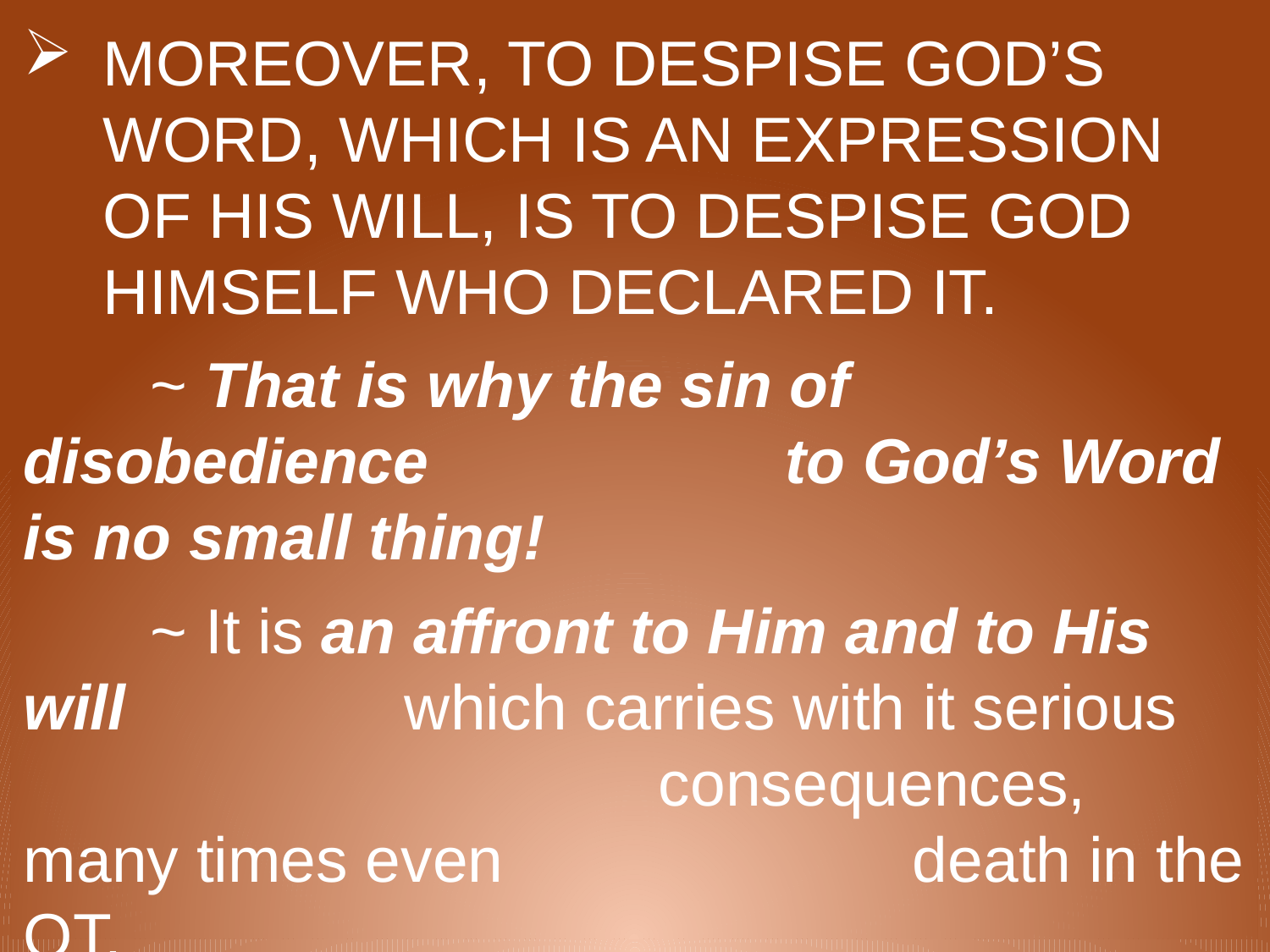

MOREOVER, TO DESPISE GOD’S WORD, WHICH IS AN EXPRESSION OF HIS WILL, IS TO DESPISE GOD HIMSELF WHO DECLARED IT.
	~ That is why the sin of disobedience 			to God’s Word is no small thing!
	~ It is an affront to Him and to His will 			which carries with it serious 					consequences, many times even 				death in the OT.